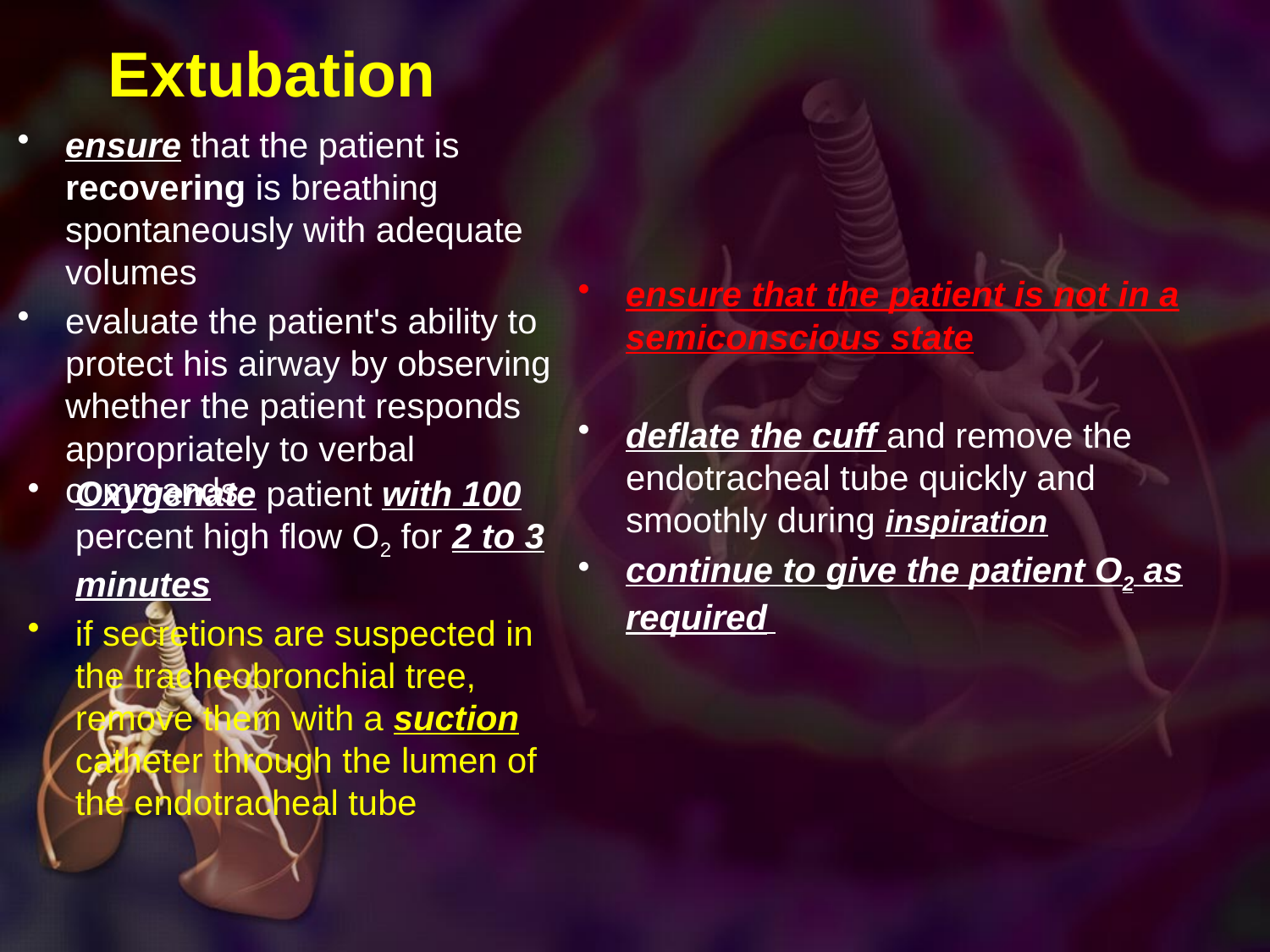

# Extubation
ensure that the patient is recovering is breathing spontaneously with adequate volumes
evaluate the patient's ability to protect his airway by observing whether the patient responds appropriately to verbal commands

ensure that the patient is not in a semiconscious state

deflate the cuff and remove the endotracheal tube quickly and smoothly during inspiration
continue to give the patient O2 as required
Oxygenate patient with 100 percent high flow O2 for 2 to 3 minutes
if secretions are suspected in the tracheobronchial tree, remove them with a suction catheter through the lumen of the endotracheal tube